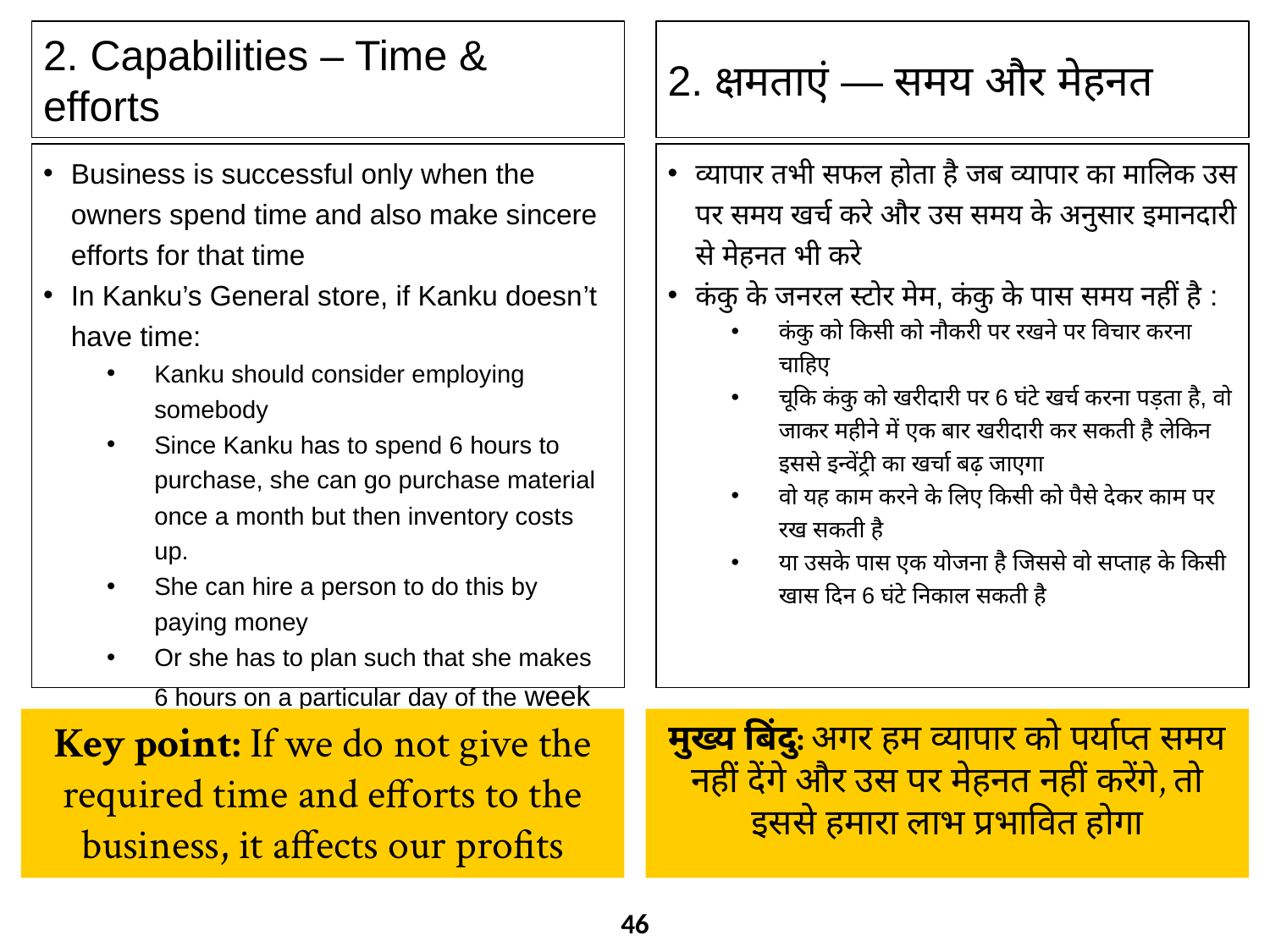

2. Capabilities – Time & efforts
2. क्षमताएं — समय और मेहनत
Business is successful only when the owners spend time and also make sincere efforts for that time
In Kanku’s General store, if Kanku doesn’t have time:
Kanku should consider employing somebody
Since Kanku has to spend 6 hours to purchase, she can go purchase material once a month but then inventory costs up.
She can hire a person to do this by paying money
Or she has to plan such that she makes 6 hours on a particular day of the week
व्यापार तभी सफल होता है जब व्यापार का मालिक उस पर समय खर्च करे और उस समय के अनुसार इमानदारी से मेहनत भी करे
कंकु के जनरल स्टोर मेम, कंकु के पास समय नहीं है :
कंकु को किसी को नौकरी पर रखने पर विचार करना चाहिए
चूकि कंकु को खरीदारी पर 6 घंटे खर्च करना पड़ता है, वो जाकर महीने में एक बार खरीदारी कर सकती है लेकिन इससे इन्वेंट्री का खर्चा बढ़ जाएगा
वो यह काम करने के लिए किसी को पैसे देकर काम पर रख सकती है
या उसके पास एक योजना है जिससे वो सप्ताह के किसी खास दिन 6 घंटे निकाल सकती है
Key point: If we do not give the required time and efforts to the business, it affects our profits
मुख्य बिंदु: अगर हम व्यापार को पर्याप्त समय नहीं देंगे और उस पर मेहनत नहीं करेंगे, तो इससे हमारा लाभ प्रभावित होगा
46